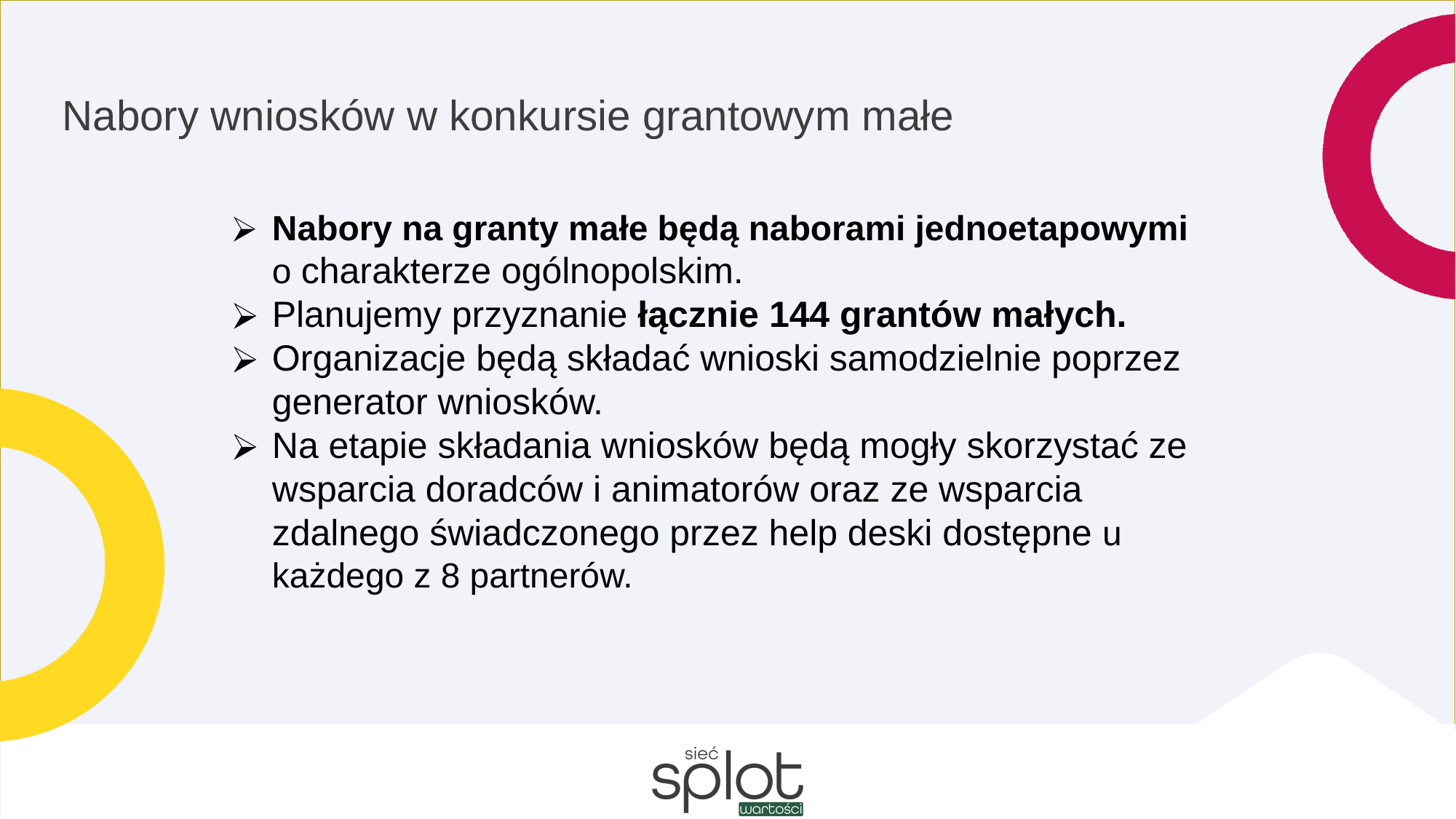

# Nabory wniosków w konkursie grantowym małe
Nabory na granty małe będą naborami jednoetapowymi o charakterze ogólnopolskim.
Planujemy przyznanie łącznie 144 grantów małych.
Organizacje będą składać wnioski samodzielnie poprzez generator wniosków.
Na etapie składania wniosków będą mogły skorzystać ze wsparcia doradców i animatorów oraz ze wsparcia zdalnego świadczonego przez help deski dostępne u każdego z 8 partnerów.